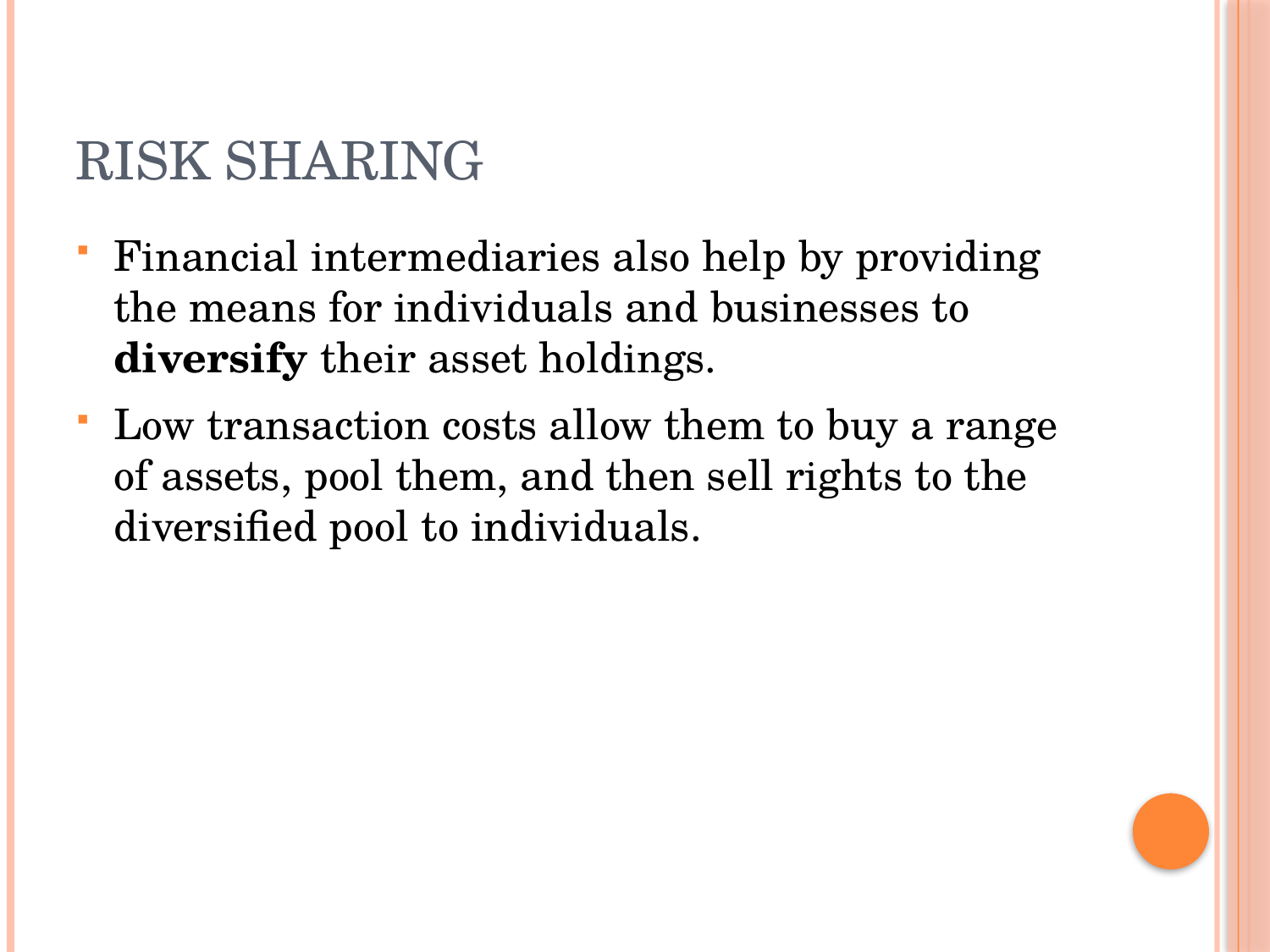

# Risk sharing
Financial intermediaries also help by providing the means for individuals and businesses to diversify their asset holdings.
Low transaction costs allow them to buy a range of assets, pool them, and then sell rights to the diversified pool to individuals.